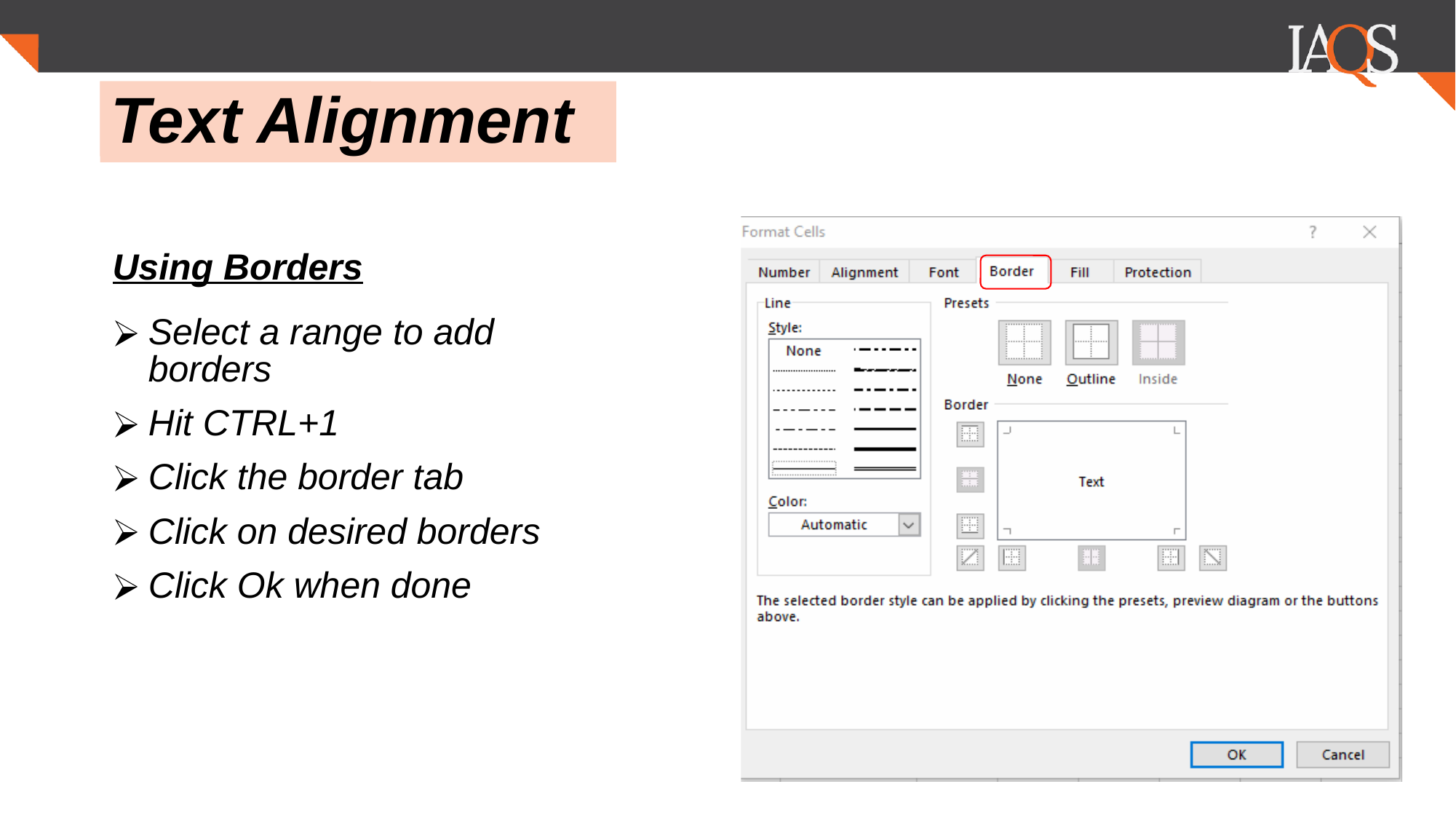

.

# Text Alignment

Using Borders
Select a range to add  borders
Hit CTRL+1
Click the border tab
Click on desired borders
Click Ok when done